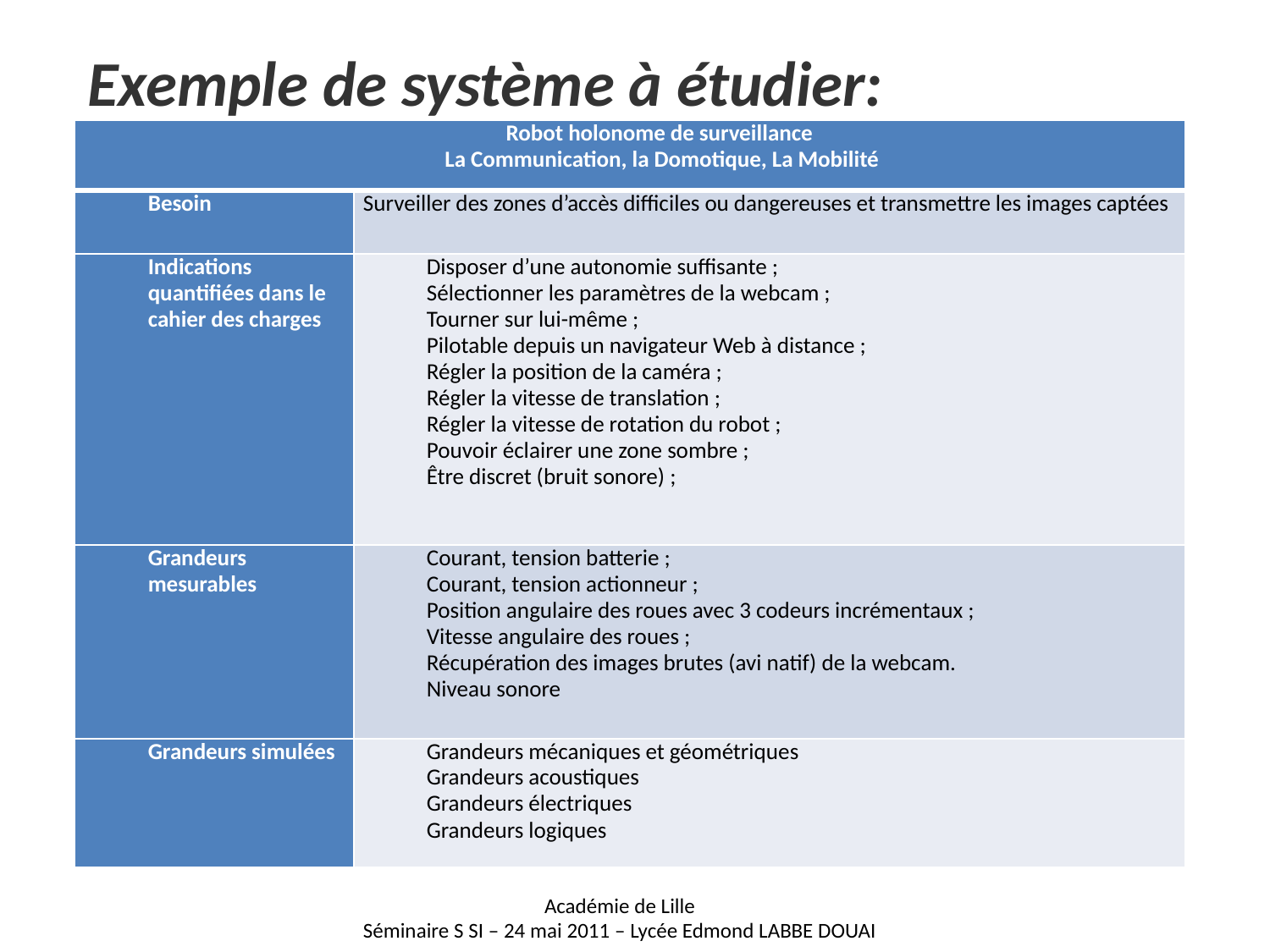

Exemple de système à étudier:
| Robot holonome de surveillance La Communication, la Domotique, La Mobilité |  |
| --- | --- |
| Besoin | Surveiller des zones d’accès difficiles ou dangereuses et transmettre les images captées |
| Indications quantifiées dans le cahier des charges | Disposer d’une autonomie suffisante ; Sélectionner les paramètres de la webcam ; Tourner sur lui-même ; Pilotable depuis un navigateur Web à distance ; Régler la position de la caméra ; Régler la vitesse de translation ; Régler la vitesse de rotation du robot ; Pouvoir éclairer une zone sombre ; Être discret (bruit sonore) ; |
| Grandeurs mesurables | Courant, tension batterie ; Courant, tension actionneur ; Position angulaire des roues avec 3 codeurs incrémentaux ; Vitesse angulaire des roues ; Récupération des images brutes (avi natif) de la webcam. Niveau sonore |
| Grandeurs simulées | Grandeurs mécaniques et géométriques Grandeurs acoustiques Grandeurs électriques Grandeurs logiques |
Académie de Lille
Séminaire S SI – 24 mai 2011 – Lycée Edmond LABBE DOUAI